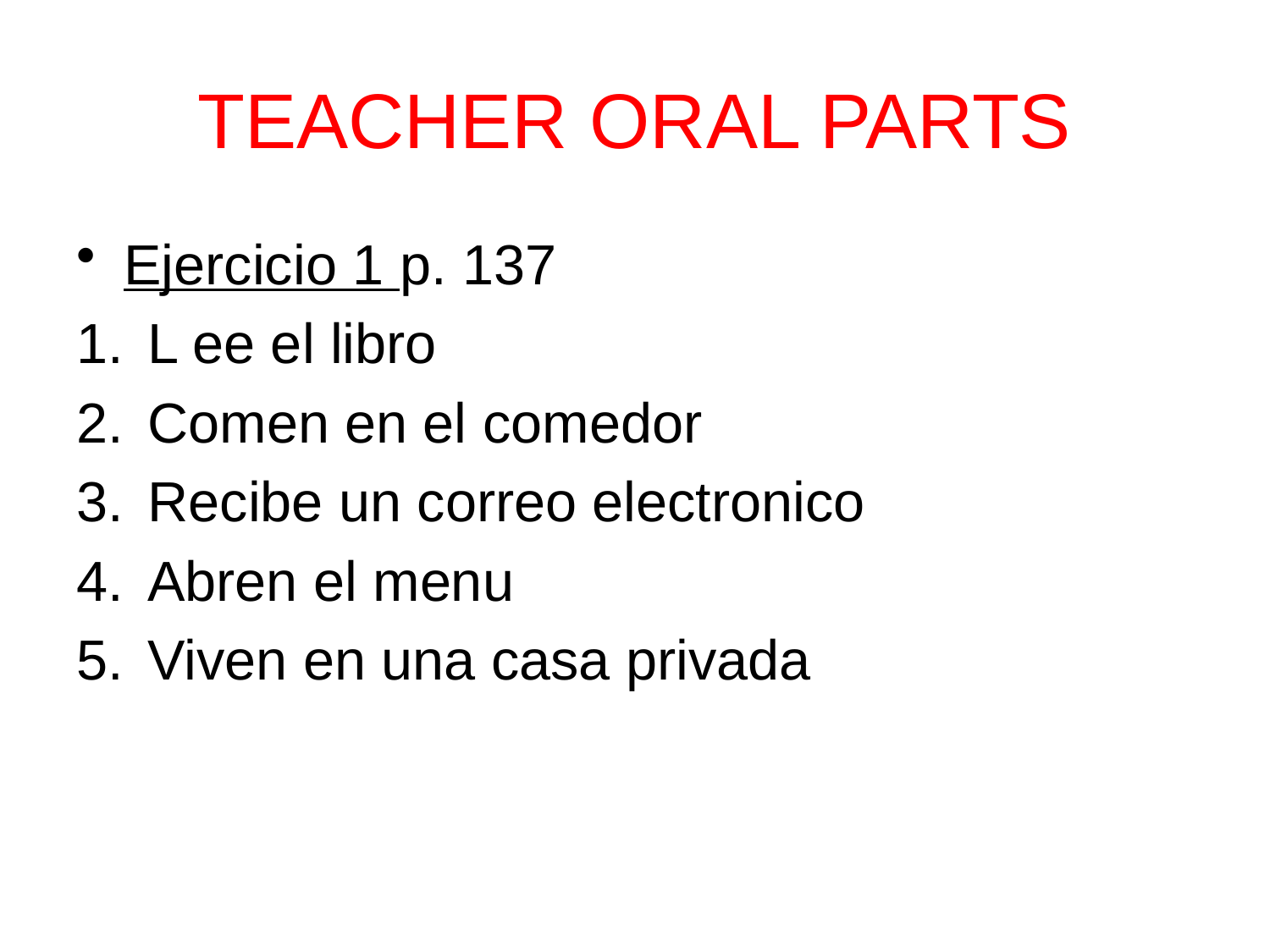

# TEACHER ORAL PARTS
Ejercicio 1 p. 137
L ee el libro
Comen en el comedor
Recibe un correo electronico
Abren el menu
Viven en una casa privada